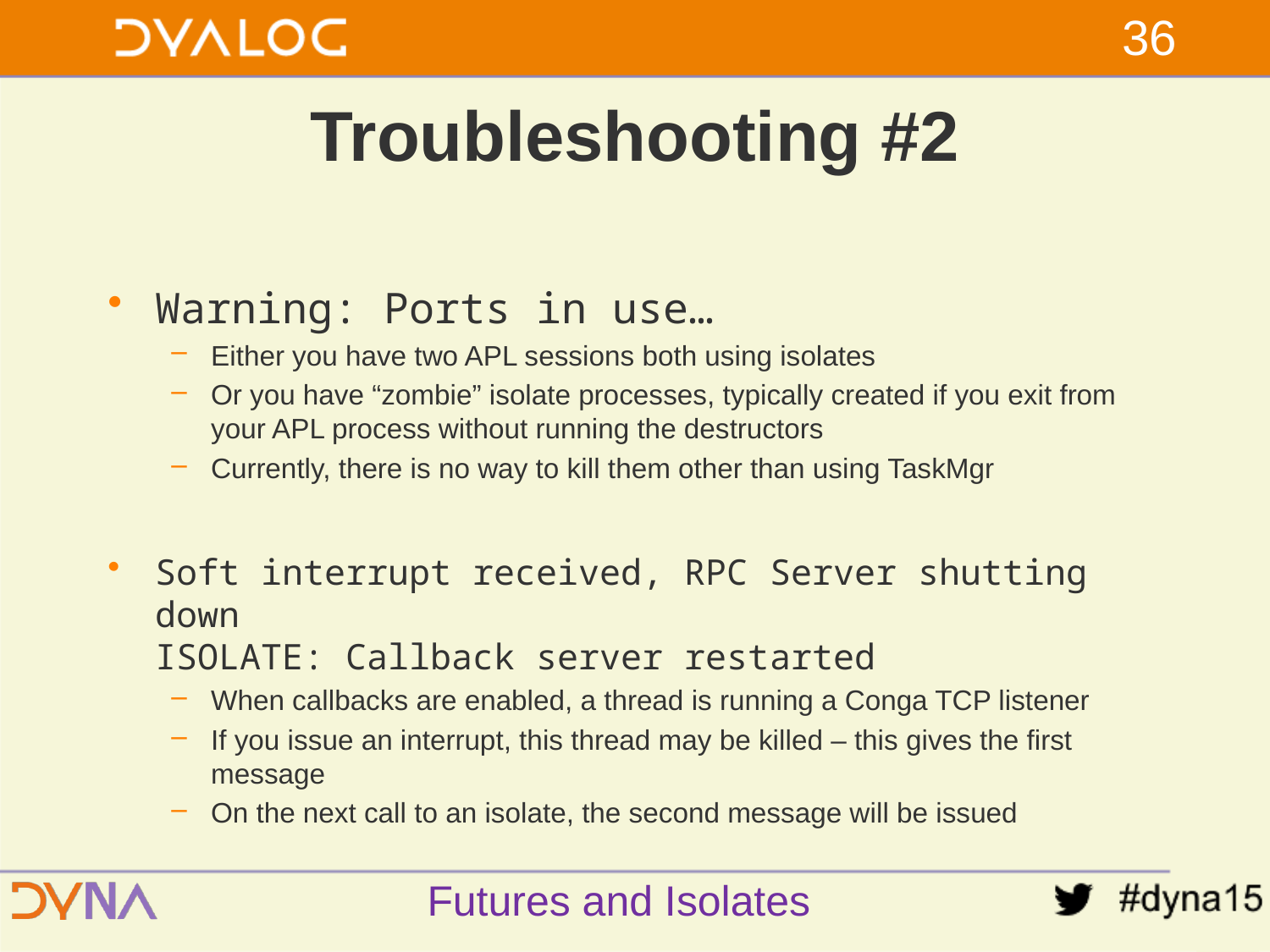

36
# Troubleshooting #2
Warning: Ports in use…
Either you have two APL sessions both using isolates
Or you have “zombie” isolate processes, typically created if you exit from your APL process without running the destructors
Currently, there is no way to kill them other than using TaskMgr

Soft interrupt received, RPC Server shutting down
ISOLATE: Callback server restarted
When callbacks are enabled, a thread is running a Conga TCP listener
If you issue an interrupt, this thread may be killed – this gives the first message
On the next call to an isolate, the second message will be issued
Futures and Isolates